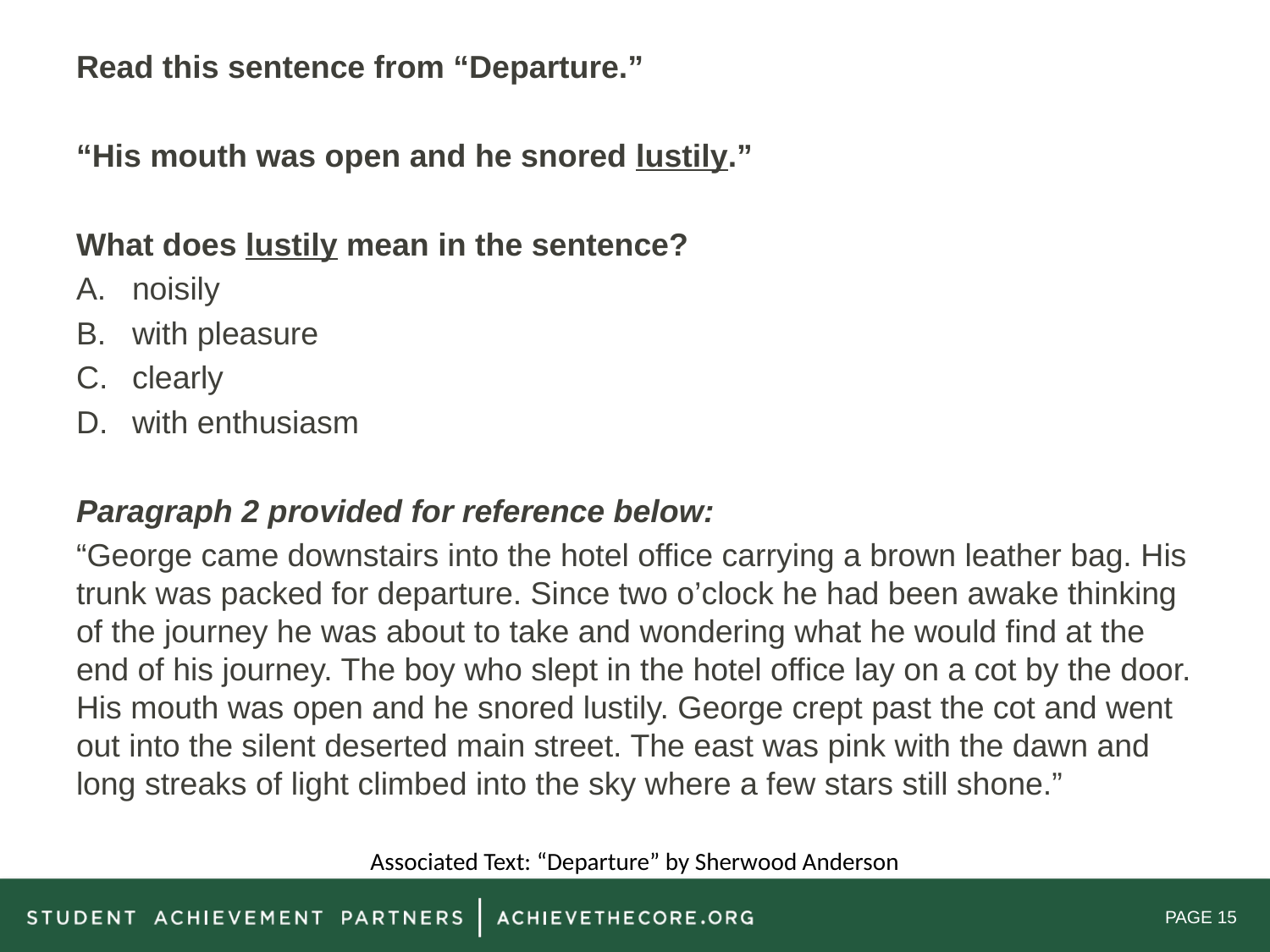

Read this sentence from “Departure.”

“His mouth was open and he snored lustily.”

What does lustily mean in the sentence?
noisily
with pleasure
clearly
with enthusiasm

Paragraph 2 provided for reference below:
“George came downstairs into the hotel office carrying a brown leather bag. His trunk was packed for departure. Since two o’clock he had been awake thinking of the journey he was about to take and wondering what he would find at the end of his journey. The boy who slept in the hotel office lay on a cot by the door. His mouth was open and he snored lustily. George crept past the cot and went out into the silent deserted main street. The east was pink with the dawn and long streaks of light climbed into the sky where a few stars still shone.”

Associated Text: “Departure” by Sherwood Anderson